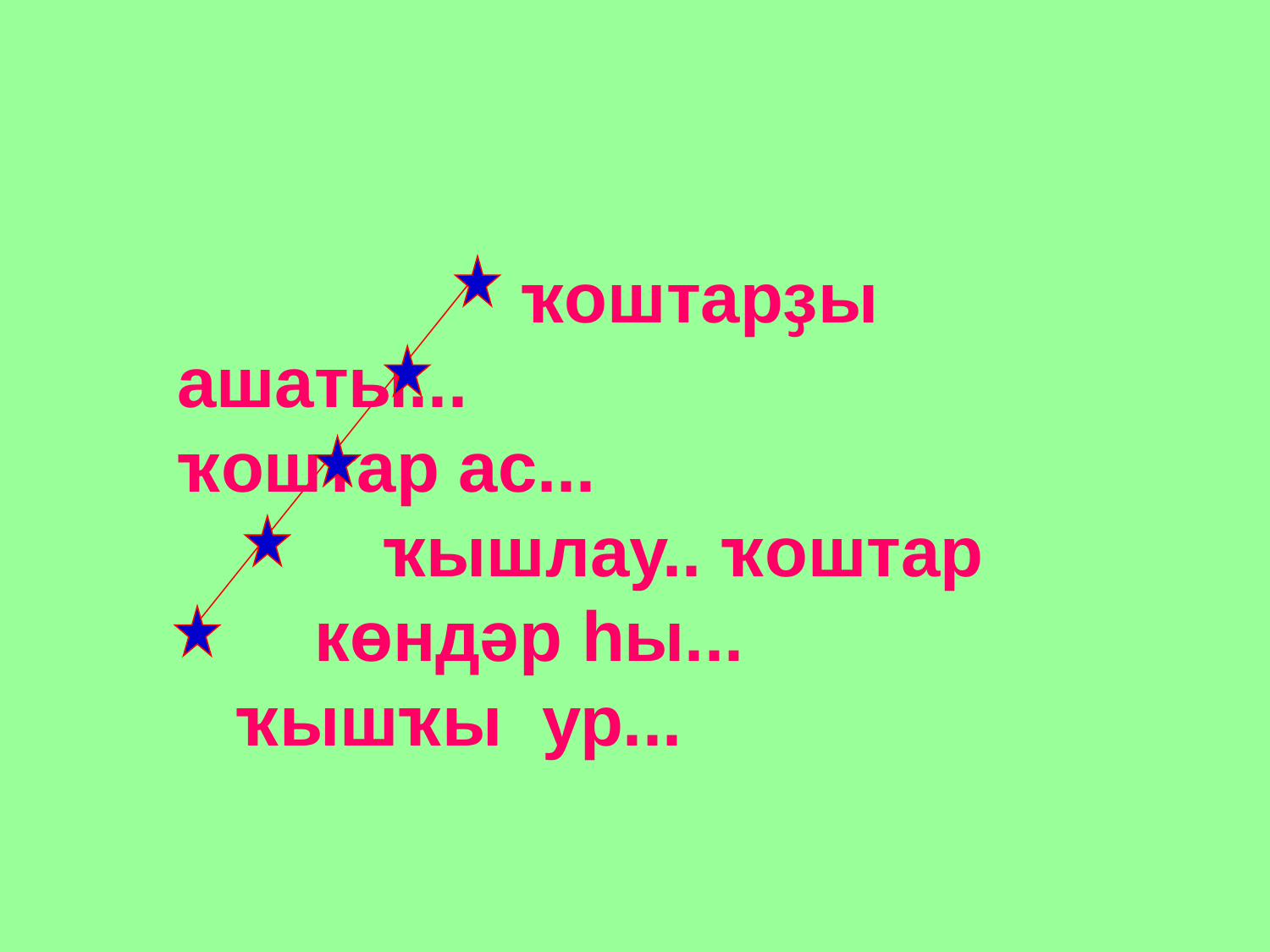

#

                  ҡоштарҙы ашаты...                 		 ҡоштар ас...
 	    ҡышлау.. ҡоштар
       көндәр һы...
   ҡышҡы  ур...